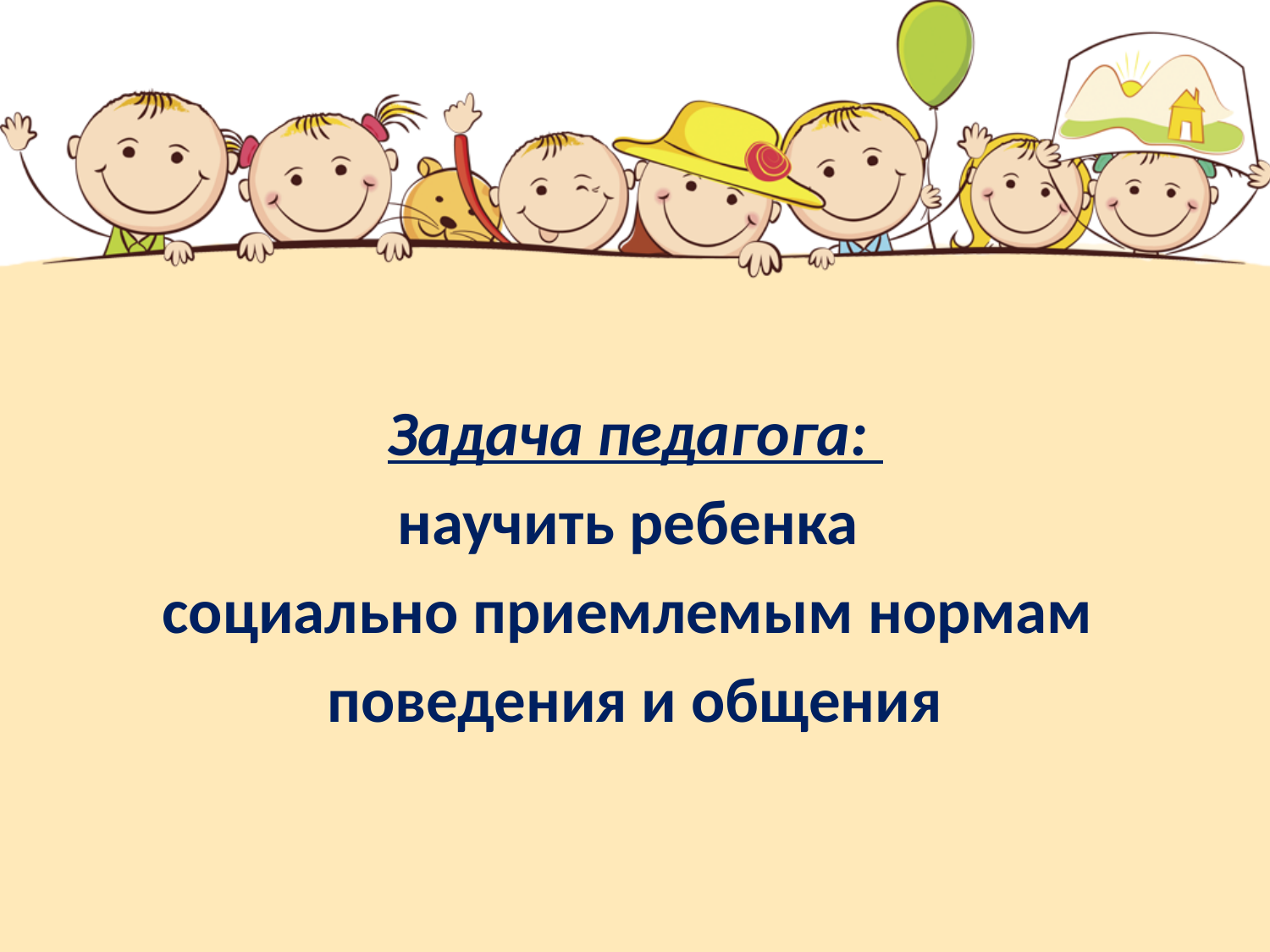

Задача педагога:
научить ребенка
социально приемлемым нормам
поведения и общения